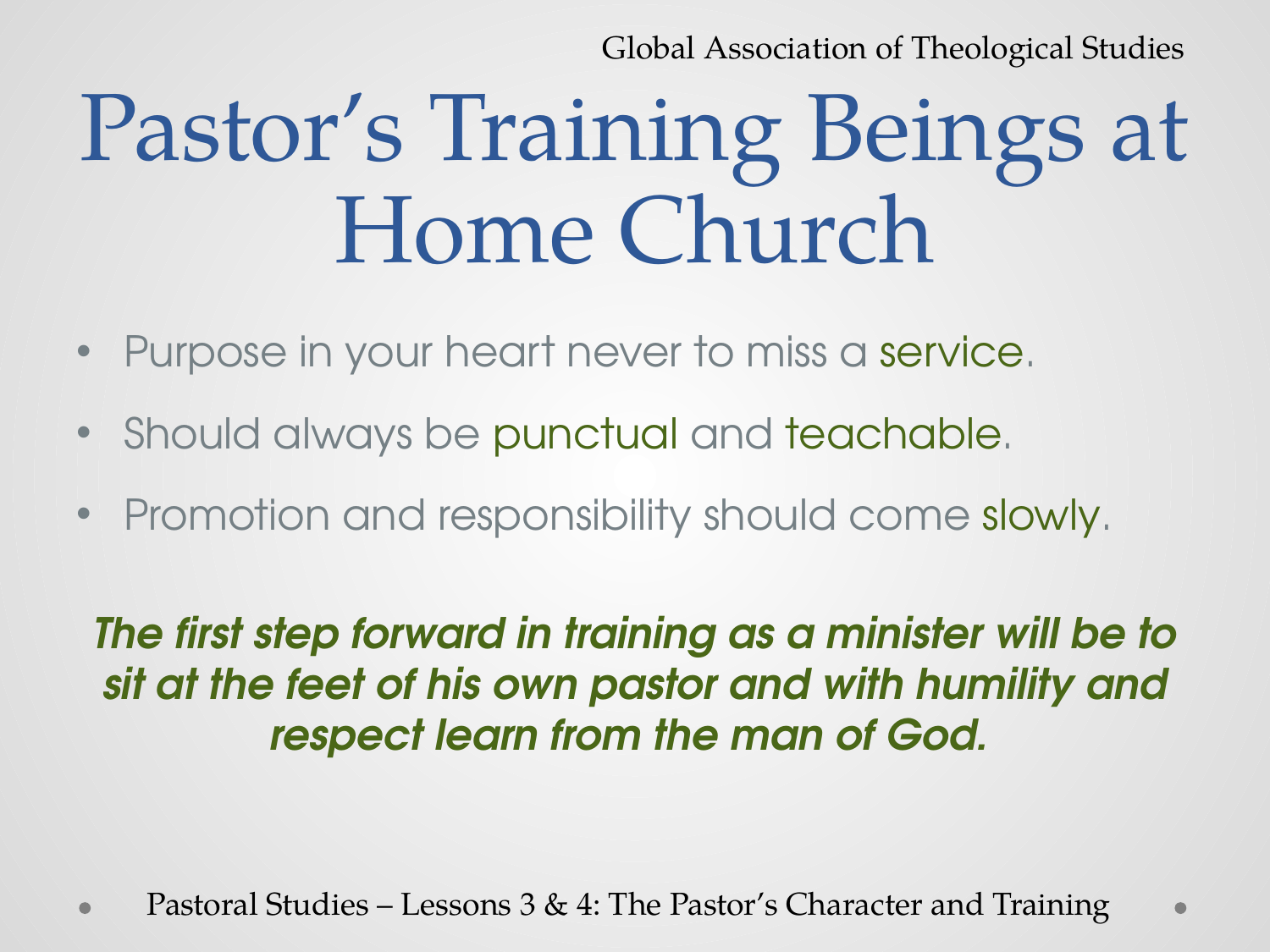

Global Association of Theological Studies
# Pastor’s Training Beings at Home Church
Purpose in your heart never to miss a service.

Should always be punctual and teachable.

Promotion and responsibility should come slowly.

The first step forward in training as a minister will be to sit at the feet of his own pastor and with humility and respect learn from the man of God.
Pastoral Studies – Lessons 3 & 4: The Pastor’s Character and Training